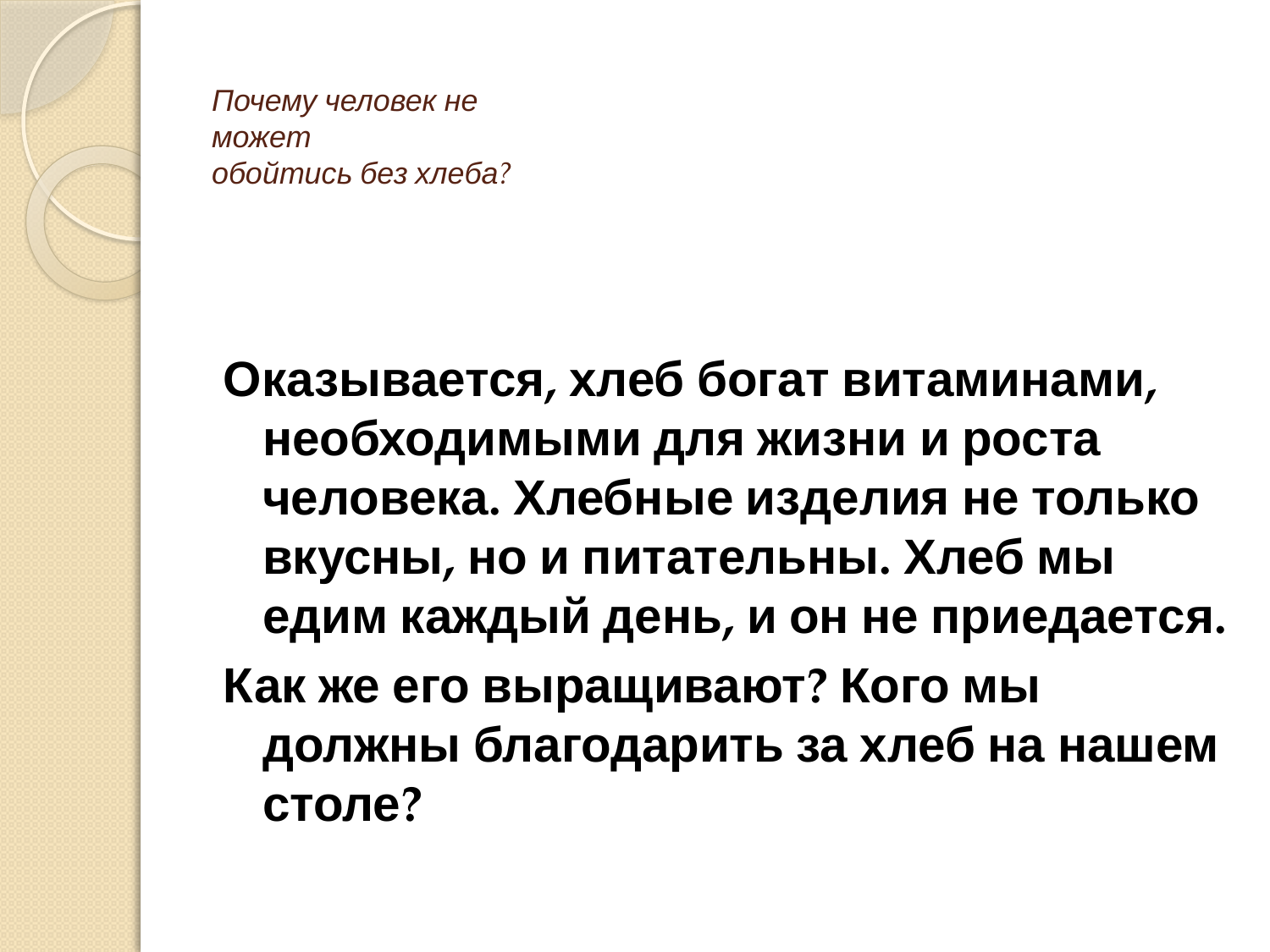

# Почему человек не может обойтись без хлеба?

Оказывается, хлеб богат витаминами, необходимыми для жизни и роста человека. Хлебные изделия не только вкусны, но и питательны. Хлеб мы едим каждый день, и он не приедается.
Как же его выращивают? Кого мы должны благодарить за хлеб на нашем столе?